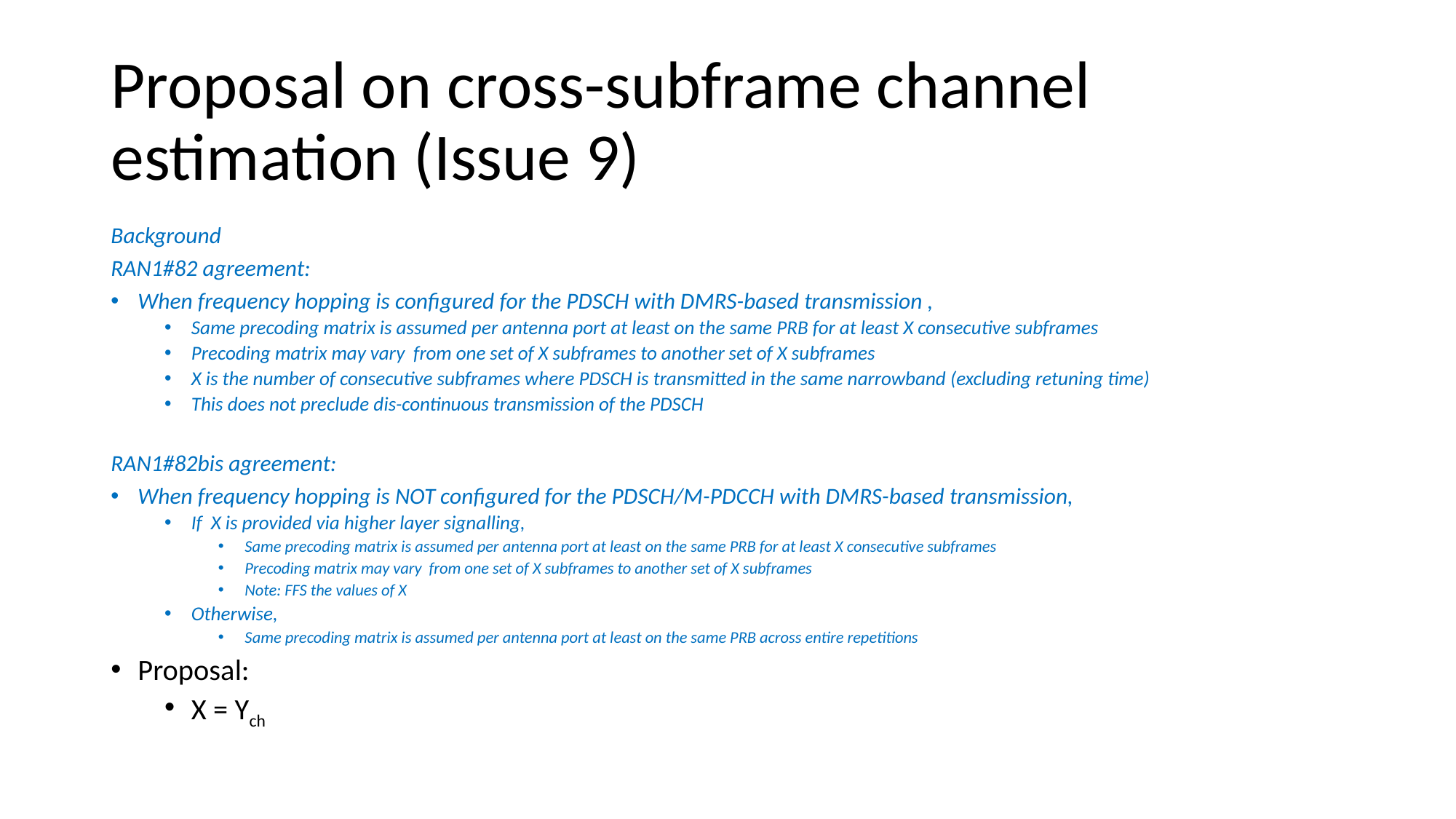

# Proposal on cross-subframe channel estimation (Issue 9)
Background
RAN1#82 agreement:
When frequency hopping is configured for the PDSCH with DMRS-based transmission ,
Same precoding matrix is assumed per antenna port at least on the same PRB for at least X consecutive subframes
Precoding matrix may vary  from one set of X subframes to another set of X subframes
X is the number of consecutive subframes where PDSCH is transmitted in the same narrowband (excluding retuning time)
This does not preclude dis-continuous transmission of the PDSCH

RAN1#82bis agreement:
When frequency hopping is NOT configured for the PDSCH/M-PDCCH with DMRS-based transmission,
If  X is provided via higher layer signalling,
Same precoding matrix is assumed per antenna port at least on the same PRB for at least X consecutive subframes
Precoding matrix may vary  from one set of X subframes to another set of X subframes
Note: FFS the values of X
Otherwise,
Same precoding matrix is assumed per antenna port at least on the same PRB across entire repetitions
Proposal:
X = Ych